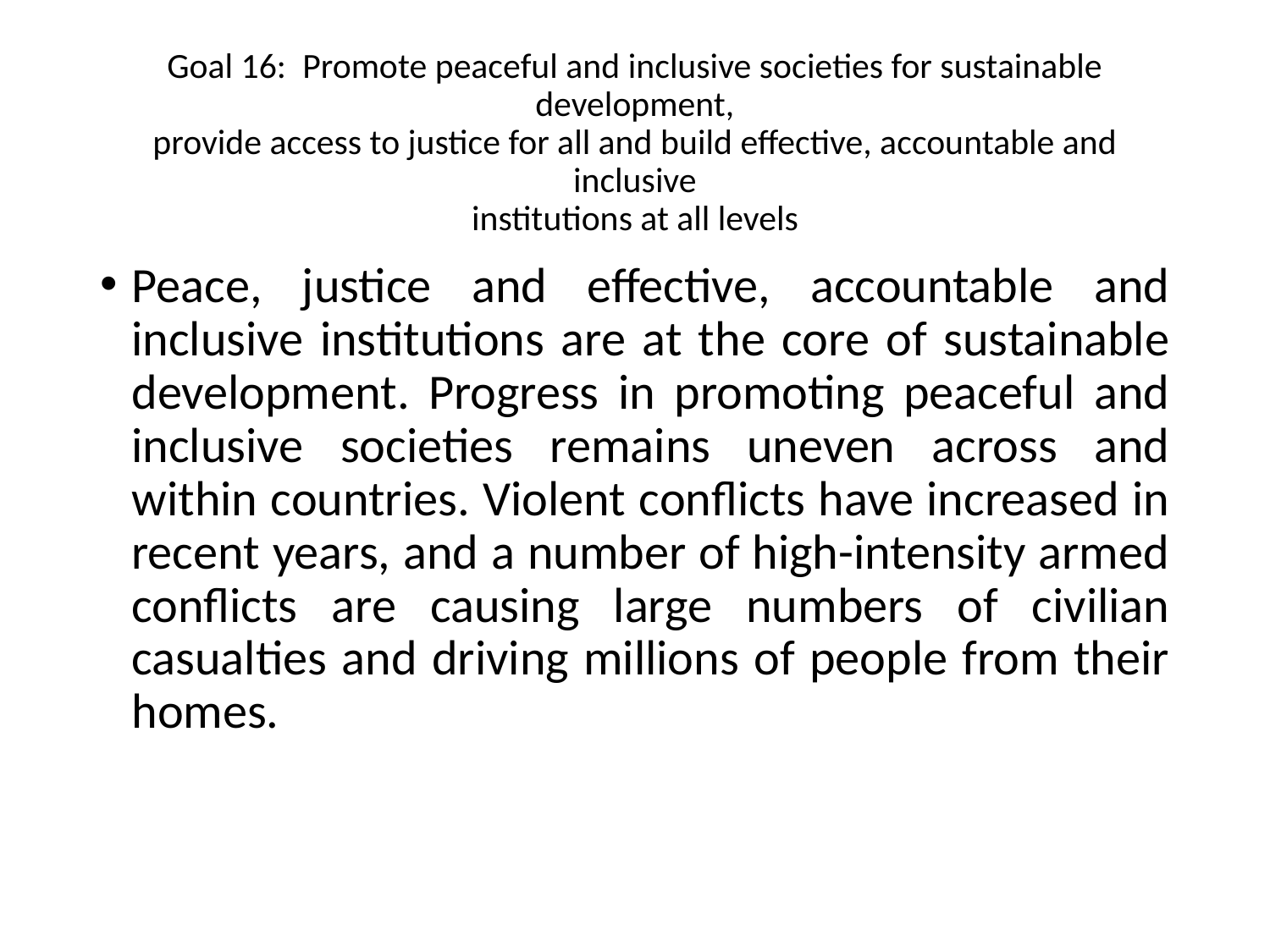

# Goal 16:  Promote peaceful and inclusive societies for sustainable development, provide access to justice for all and build effective, accountable and inclusive institutions at all levels
Peace, justice and effective, accountable and inclusive institutions are at the core of sustainable development. Progress in promoting peaceful and inclusive societies remains uneven across and within countries. Violent conflicts have increased in recent years, and a number of high-intensity armed conflicts are causing large numbers of civilian casualties and driving millions of people from their homes.